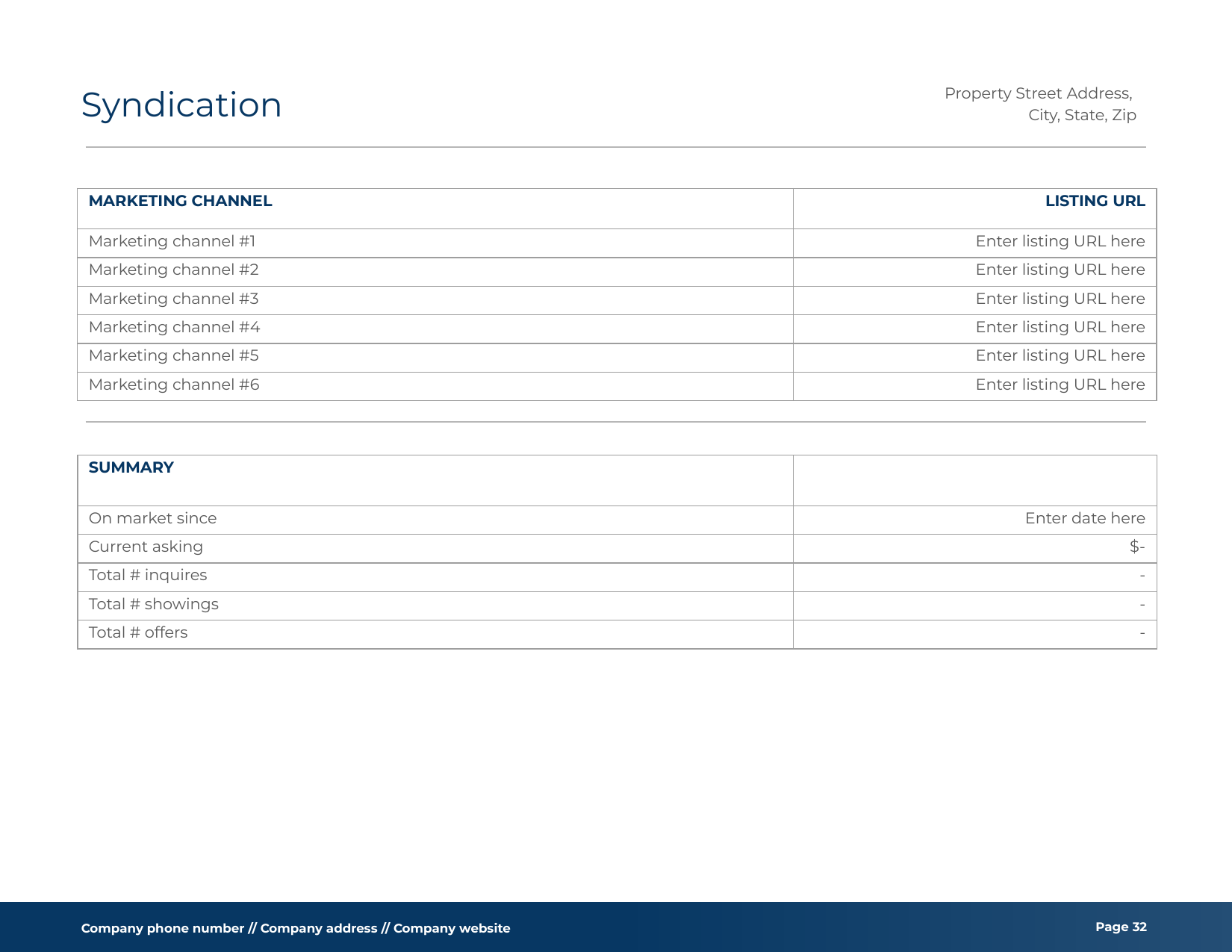

Syndication
| MARKETING CHANNEL | LISTING URL |
| --- | --- |
| Marketing channel #1 | Enter listing URL here |
| Marketing channel #2 | Enter listing URL here |
| Marketing channel #3 | Enter listing URL here |
| Marketing channel #4 | Enter listing URL here |
| Marketing channel #5 | Enter listing URL here |
| Marketing channel #6 | Enter listing URL here |
| SUMMARY |  |
| --- | --- |
| On market since | Enter date here |
| Current asking | $- |
| Total # inquires | - |
| Total # showings | - |
| Total # offers | - |
Page 32